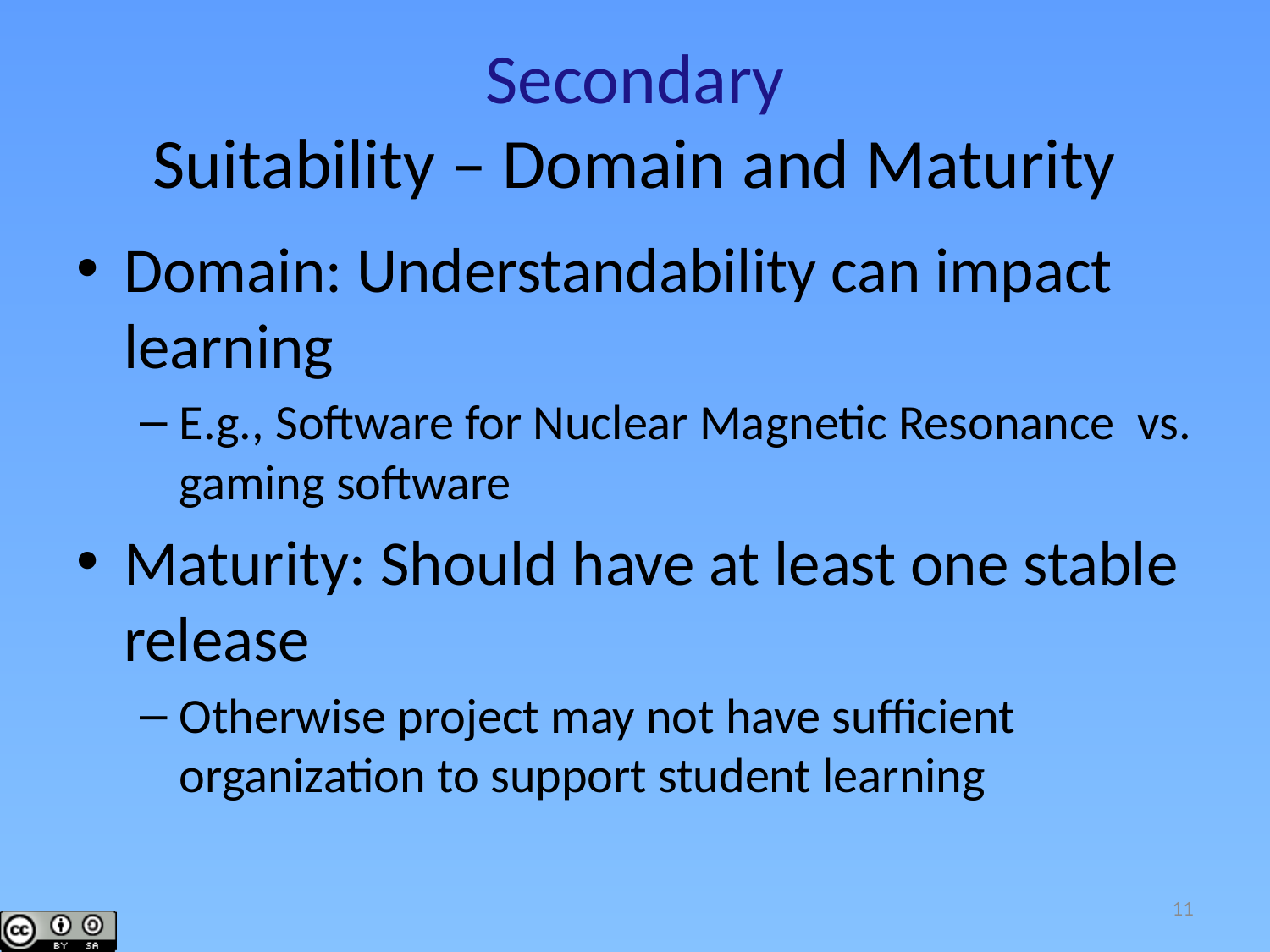

# Secondary Suitability – Domain and Maturity
Domain: Understandability can impact learning
E.g., Software for Nuclear Magnetic Resonance  vs. gaming software
Maturity: Should have at least one stable release
Otherwise project may not have sufficient organization to support student learning

11